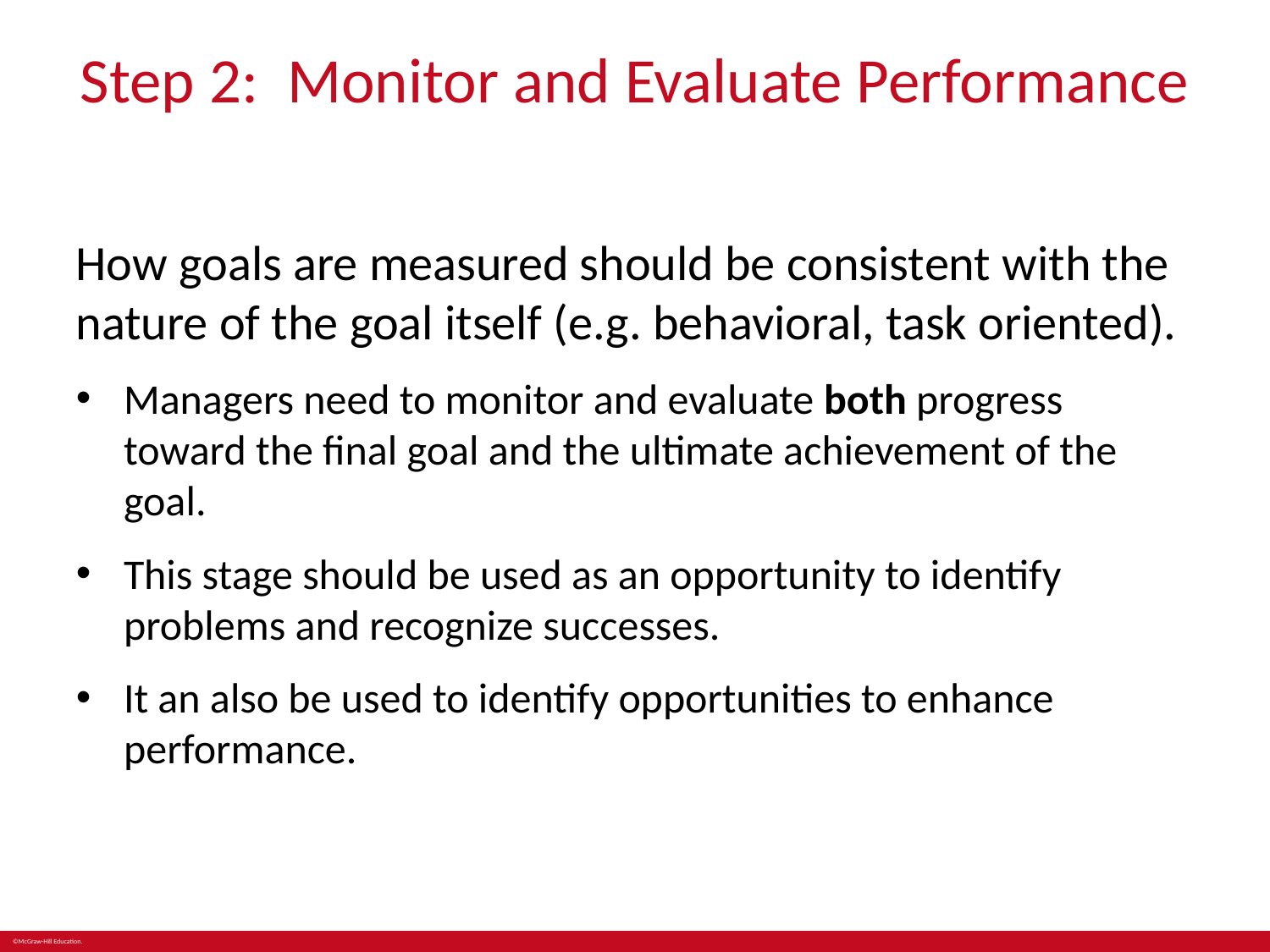

# Step 2:  Monitor and Evaluate Performance
How goals are measured should be consistent with the nature of the goal itself (e.g. behavioral, task oriented).
Managers need to monitor and evaluate both progress toward the final goal and the ultimate achievement of the goal.
This stage should be used as an opportunity to identify problems and recognize successes.
It an also be used to identify opportunities to enhance performance.